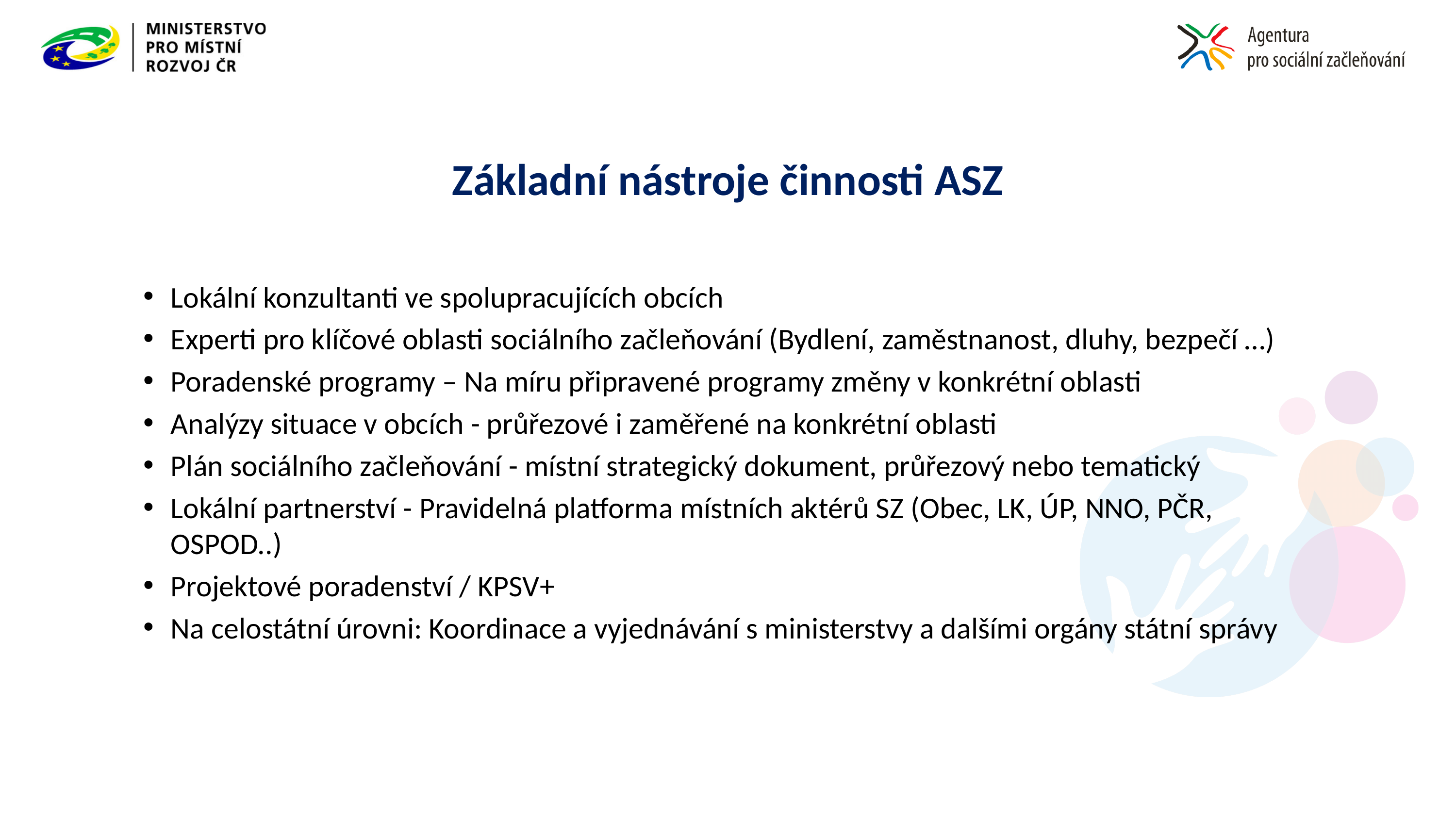

# Základní nástroje činnosti ASZ
Lokální konzultanti ve spolupracujících obcích
Experti pro klíčové oblasti sociálního začleňování (Bydlení, zaměstnanost, dluhy, bezpečí …)
Poradenské programy – Na míru připravené programy změny v konkrétní oblasti
Analýzy situace v obcích - průřezové i zaměřené na konkrétní oblasti
Plán sociálního začleňování - místní strategický dokument, průřezový nebo tematický
Lokální partnerství - Pravidelná platforma místních aktérů SZ (Obec, LK, ÚP, NNO, PČR, OSPOD..)
Projektové poradenství / KPSV+
Na celostátní úrovni: Koordinace a vyjednávání s ministerstvy a dalšími orgány státní správy